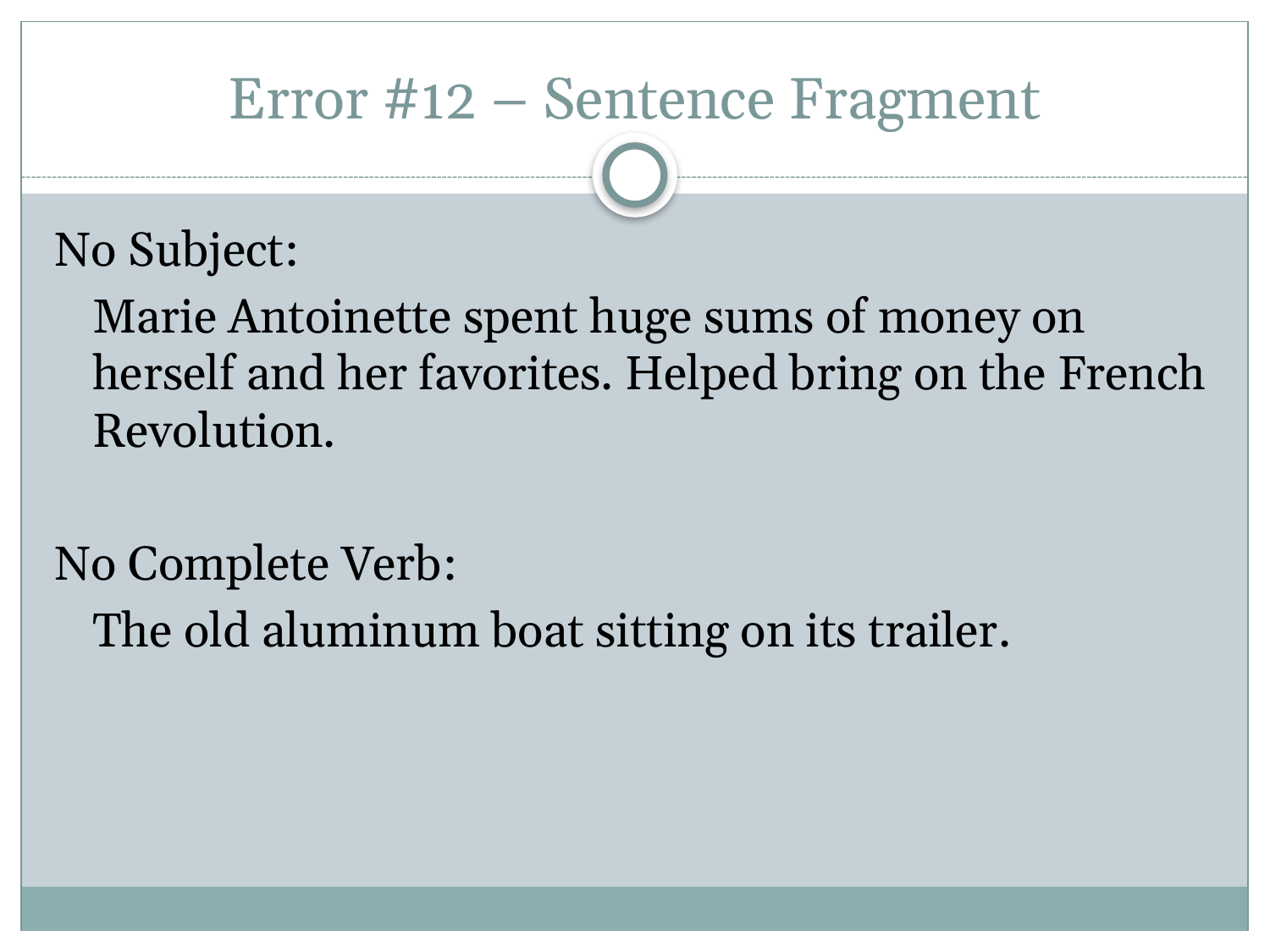

# Error #12 – Sentence Fragment
No Subject:
	Marie Antoinette spent huge sums of money on herself and her favorites. Helped bring on the French Revolution.

No Complete Verb:
	The old aluminum boat sitting on its trailer.